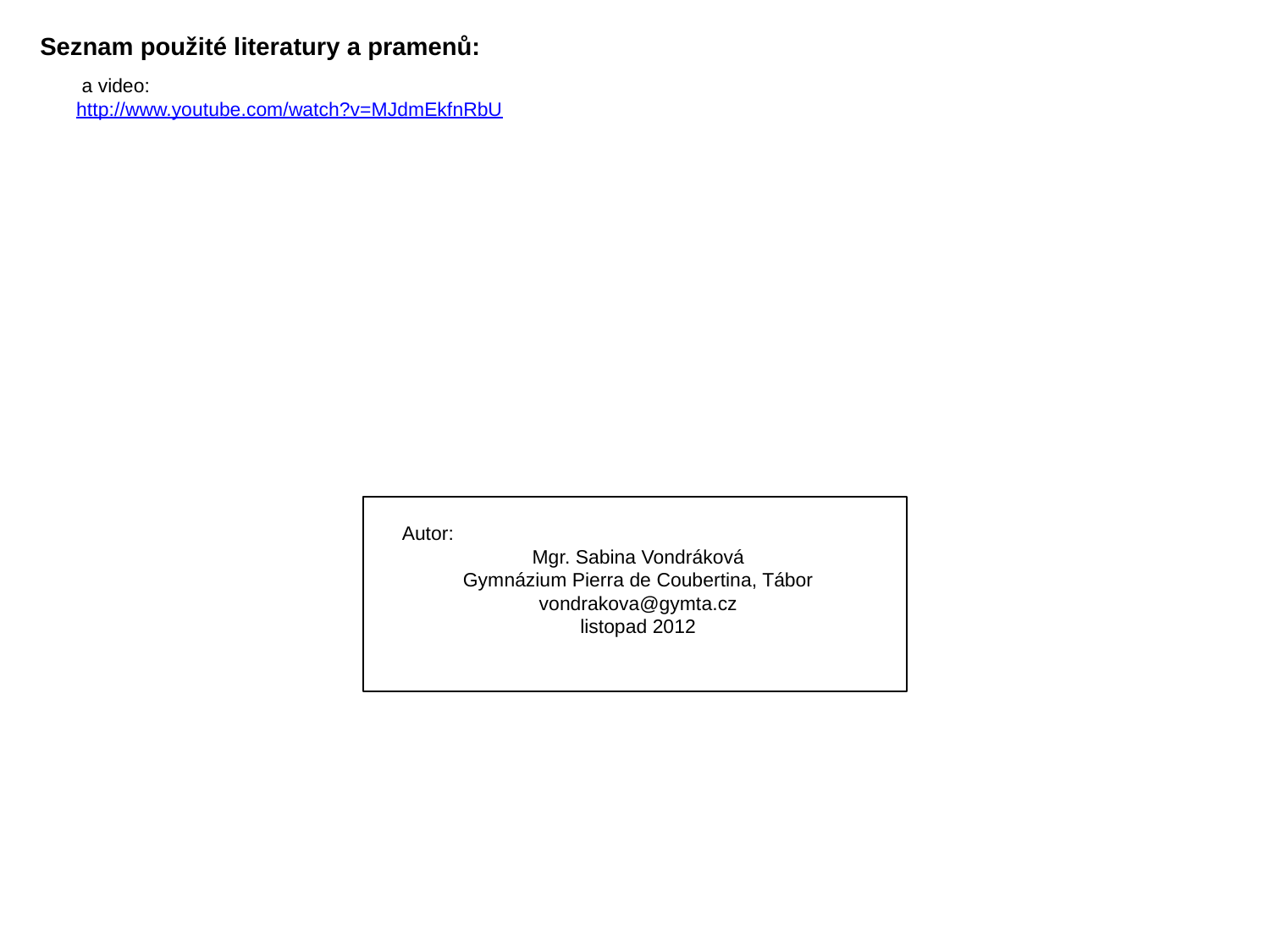

Seznam použité literatury a pramenů:
 a video:
http://www.youtube.com/watch?v=MJdmEkfnRbU

Autor:
Mgr. Sabina Vondráková
Gymnázium Pierra de Coubertina, Tábor
vondrakova@gymta.cz
listopad 2012